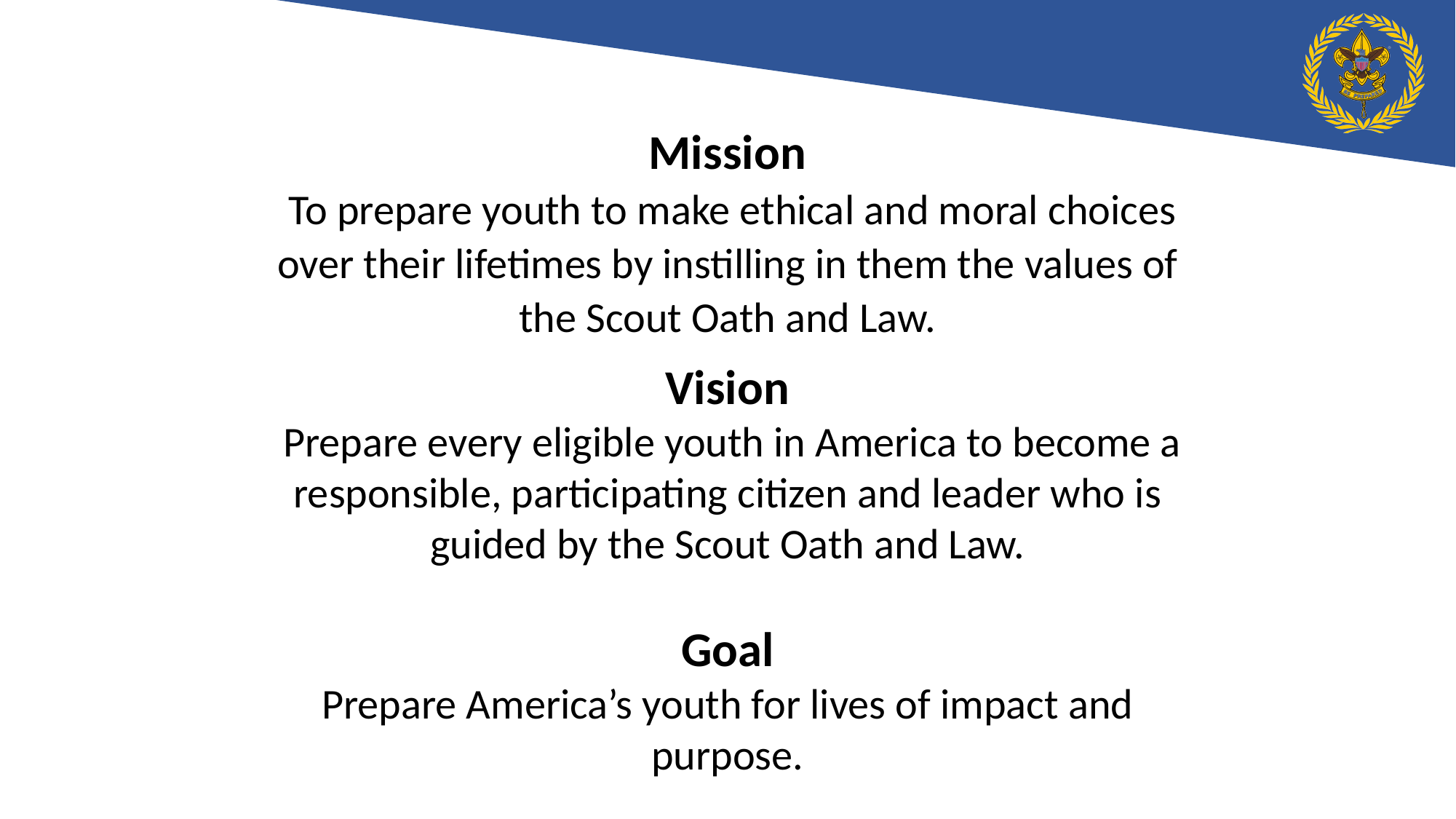

Mission
 To prepare youth to make ethical and moral choices over their lifetimes by instilling in them the values of the Scout Oath and Law.
Vision
 Prepare every eligible youth in America to become a responsible, participating citizen and leader who is guided by the Scout Oath and Law.

Goal
Prepare America’s youth for lives of impact and purpose.